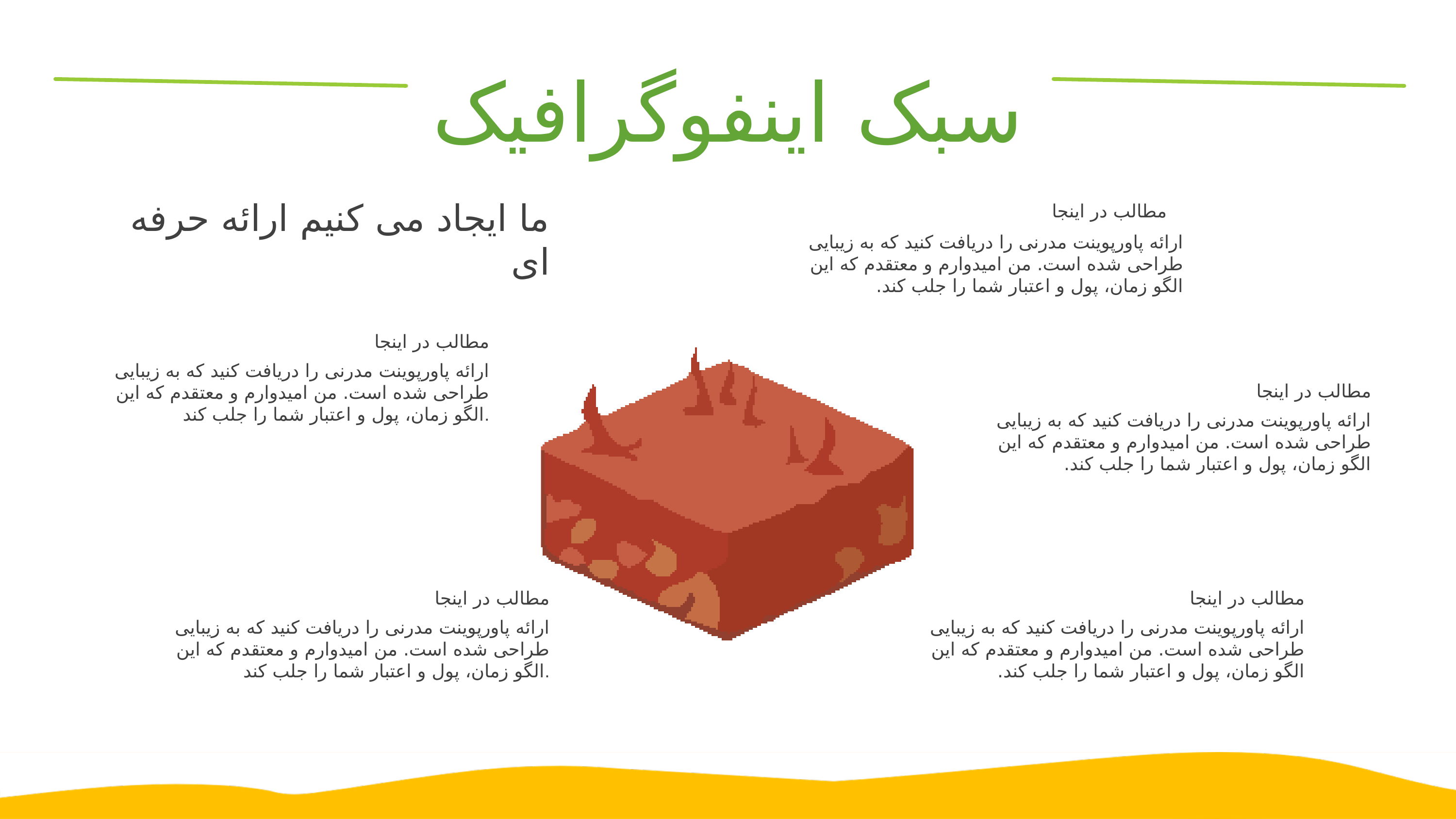

سبک اینفوگرافیک

ما ایجاد می کنیم ارائه حرفه ای
مطالب در اینجا
ارائه پاورپوینت مدرنی را دریافت کنید که به زیبایی طراحی شده است. من امیدوارم و معتقدم که این الگو زمان، پول و اعتبار شما را جلب کند.
مطالب در اینجا

ارائه پاورپوینت مدرنی را دریافت کنید که به زیبایی طراحی شده است. من امیدوارم و معتقدم که این الگو زمان، پول و اعتبار شما را جلب کند.
مطالب در اینجا
ارائه پاورپوینت مدرنی را دریافت کنید که به زیبایی طراحی شده است. من امیدوارم و معتقدم که این الگو زمان، پول و اعتبار شما را جلب کند.
مطالب در اینجا
مطالب در اینجا
ارائه پاورپوینت مدرنی را دریافت کنید که به زیبایی طراحی شده است. من امیدوارم و معتقدم که این الگو زمان، پول و اعتبار شما را جلب کند.
ارائه پاورپوینت مدرنی را دریافت کنید که به زیبایی طراحی شده است. من امیدوارم و معتقدم که این الگو زمان، پول و اعتبار شما را جلب کند.